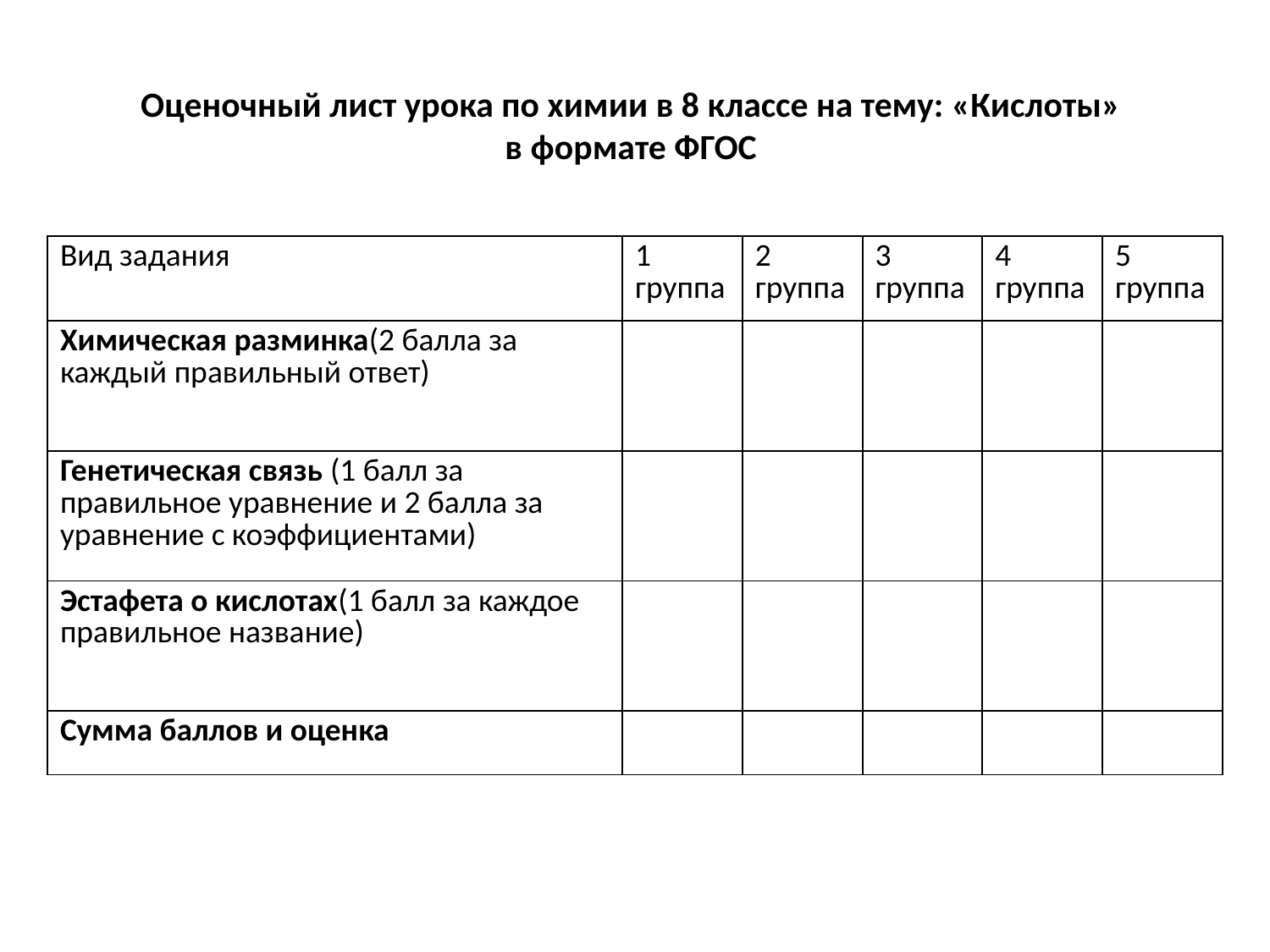

Оценочный лист урока по химии в 8 классе на тему: «Кислоты»
в формате ФГОС
| Вид задания | 1 группа | 2 группа | 3 группа | 4 группа | 5 группа |
| --- | --- | --- | --- | --- | --- |
| Химическая разминка(2 балла за каждый правильный ответ) |  |  |  |  |  |
| Генетическая связь (1 балл за правильное уравнение и 2 балла за уравнение с коэффициентами) |  |  |  |  |  |
| Эстафета о кислотах(1 балл за каждое правильное название) |  |  |  |  |  |
| Сумма баллов и оценка |  |  |  |  |  |